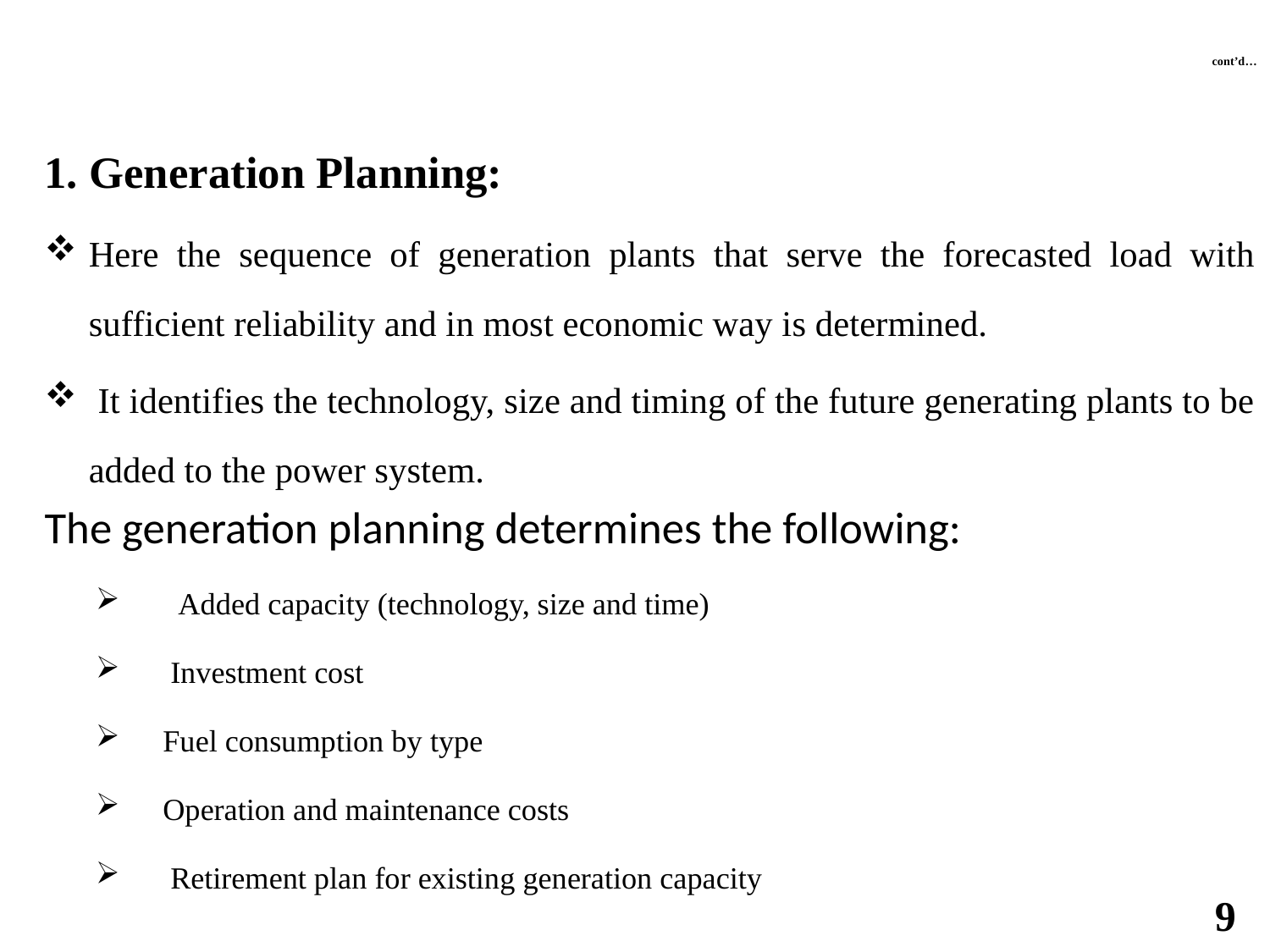

# cont’d…
1. Generation Planning:
Here the sequence of generation plants that serve the forecasted load with sufficient reliability and in most economic way is determined.
 It identifies the technology, size and timing of the future generating plants to be added to the power system.
The generation planning determines the following:
  Added capacity (technology, size and time)
 Investment cost
Fuel consumption by type
Operation and maintenance costs
 Retirement plan for existing generation capacity

9